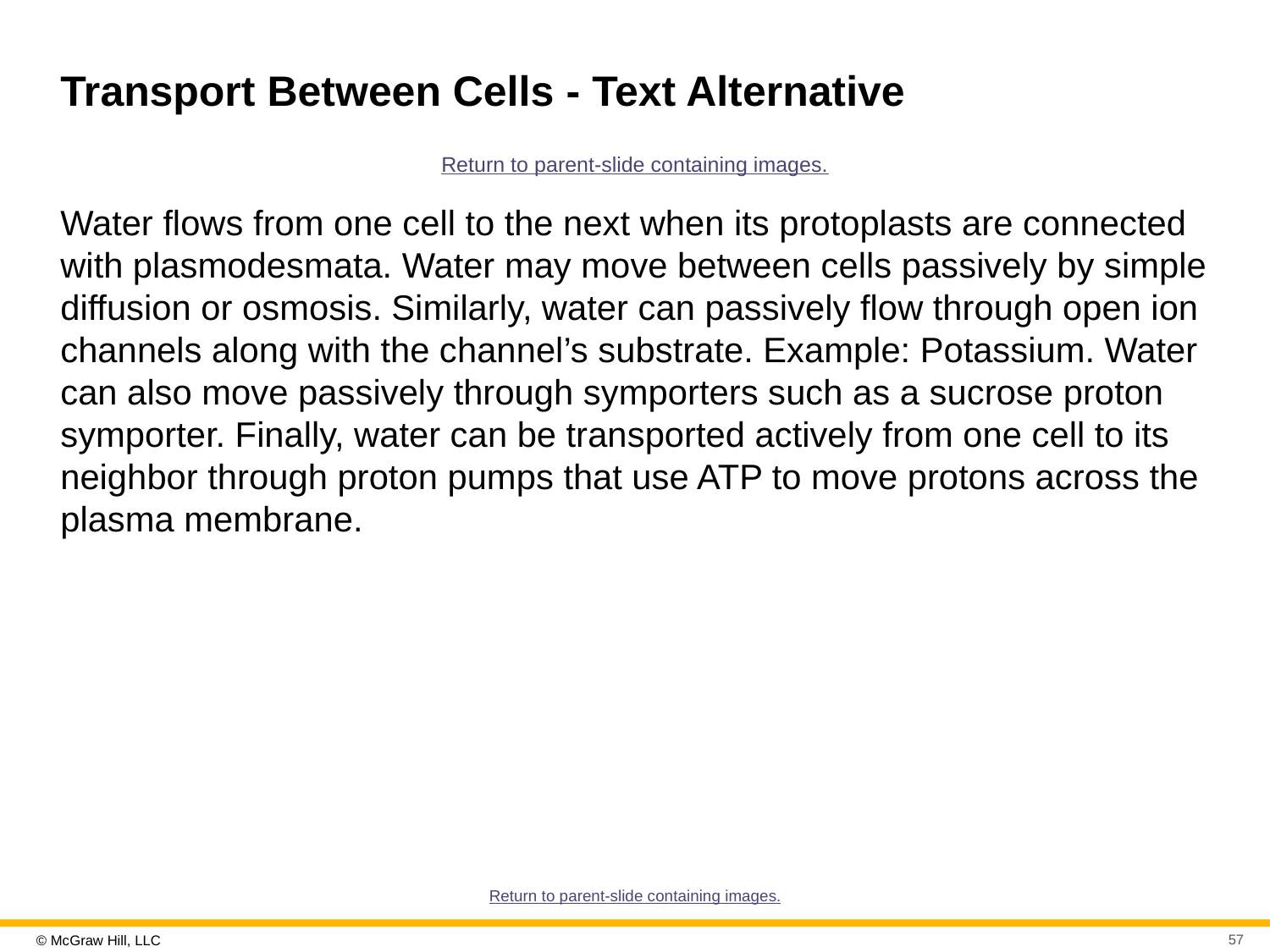

# Transport Between Cells - Text Alternative
Return to parent-slide containing images.
Water flows from one cell to the next when its protoplasts are connected with plasmodesmata. Water may move between cells passively by simple diffusion or osmosis. Similarly, water can passively flow through open ion channels along with the channel’s substrate. Example: Potassium. Water can also move passively through symporters such as a sucrose proton symporter. Finally, water can be transported actively from one cell to its neighbor through proton pumps that use ATP to move protons across the plasma membrane.
Return to parent-slide containing images.
57